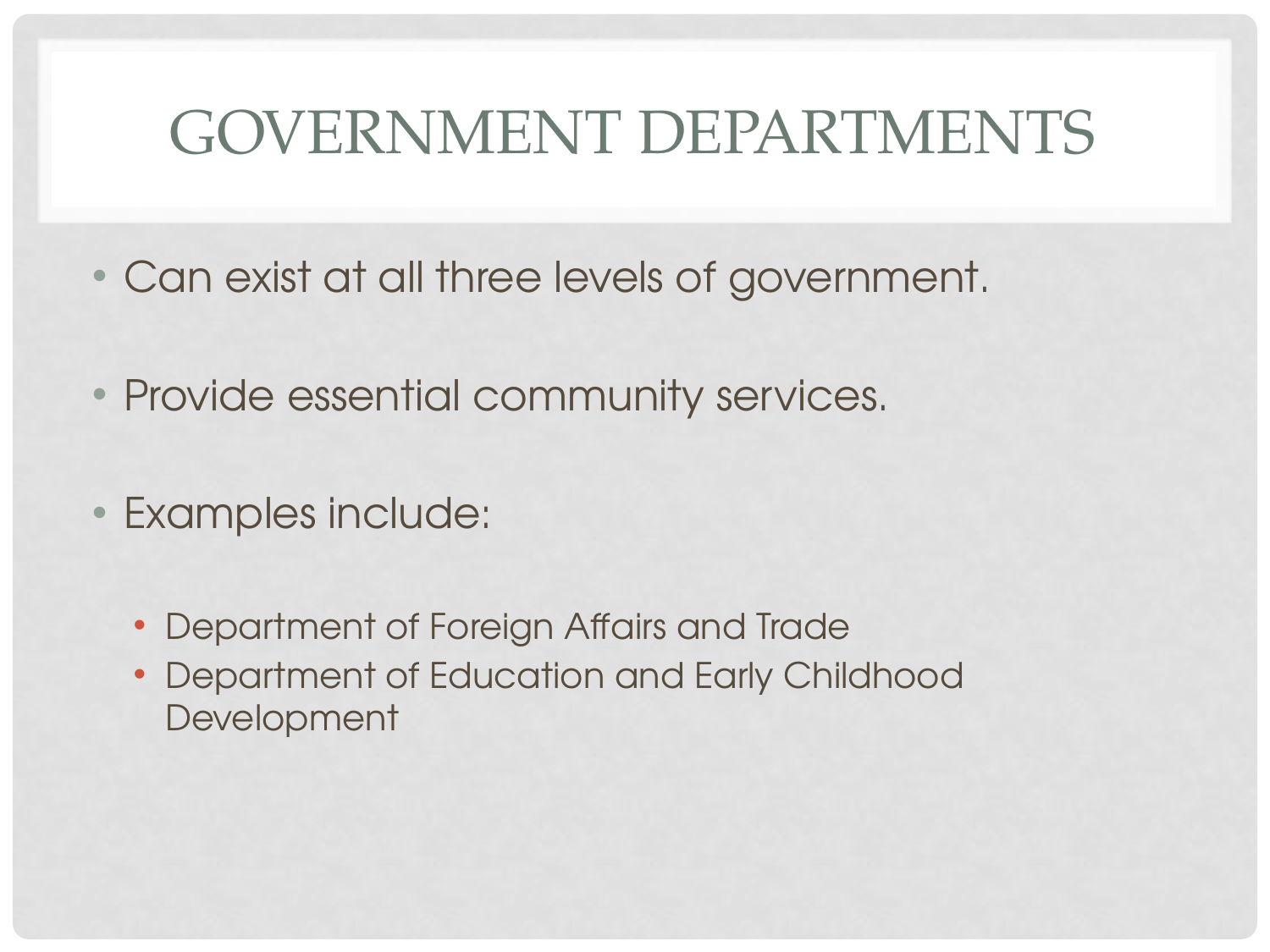

# Government Departments
Can exist at all three levels of government.

Provide essential community services.

Examples include:

Department of Foreign Affairs and Trade
Department of Education and Early Childhood Development